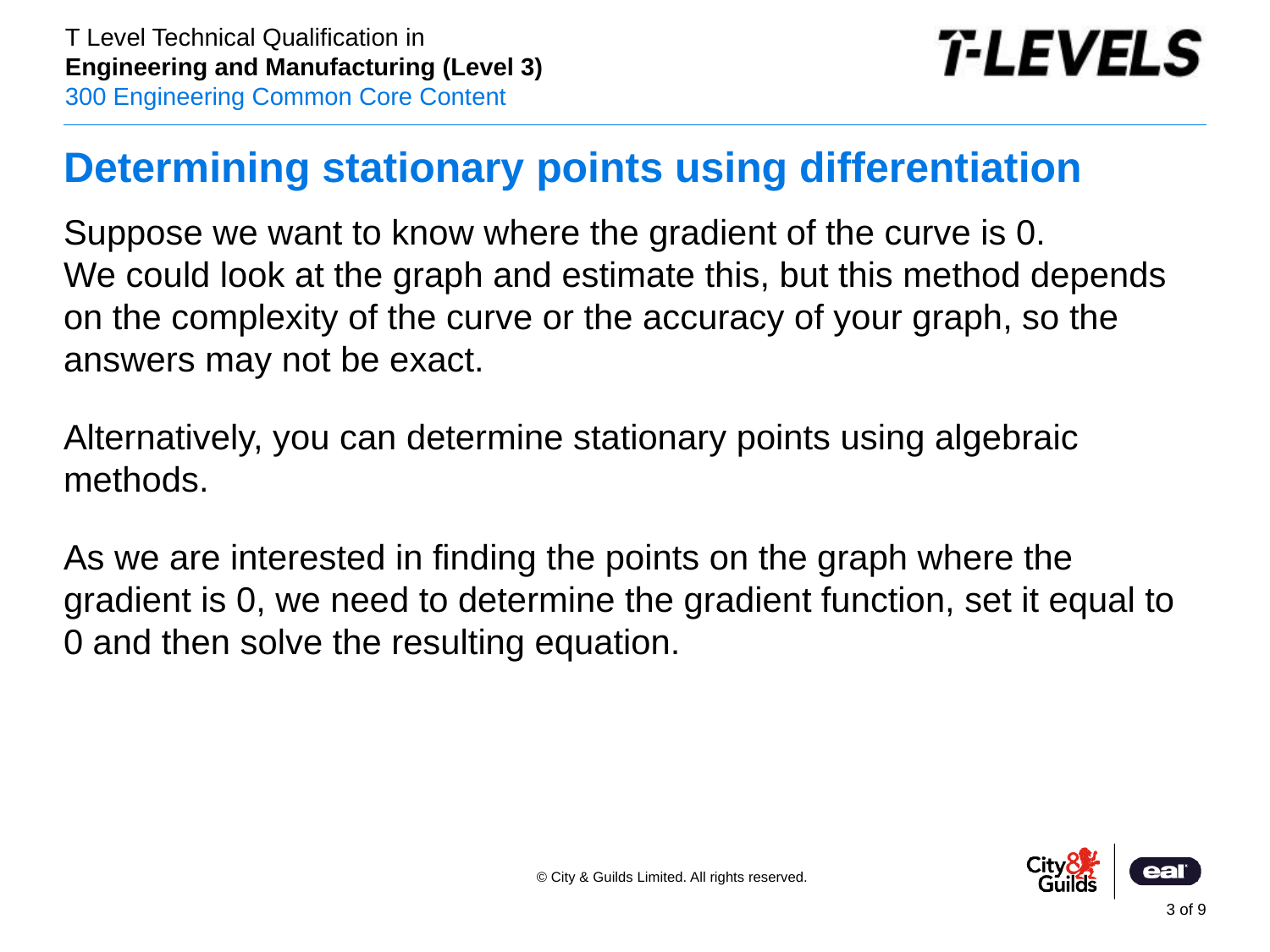

# Determining stationary points using differentiation
Suppose we want to know where the gradient of the curve is 0.
We could look at the graph and estimate this, but this method depends on the complexity of the curve or the accuracy of your graph, so the answers may not be exact.
Alternatively, you can determine stationary points using algebraic methods.
As we are interested in finding the points on the graph where the gradient is 0, we need to determine the gradient function, set it equal to  0 and then solve the resulting equation.